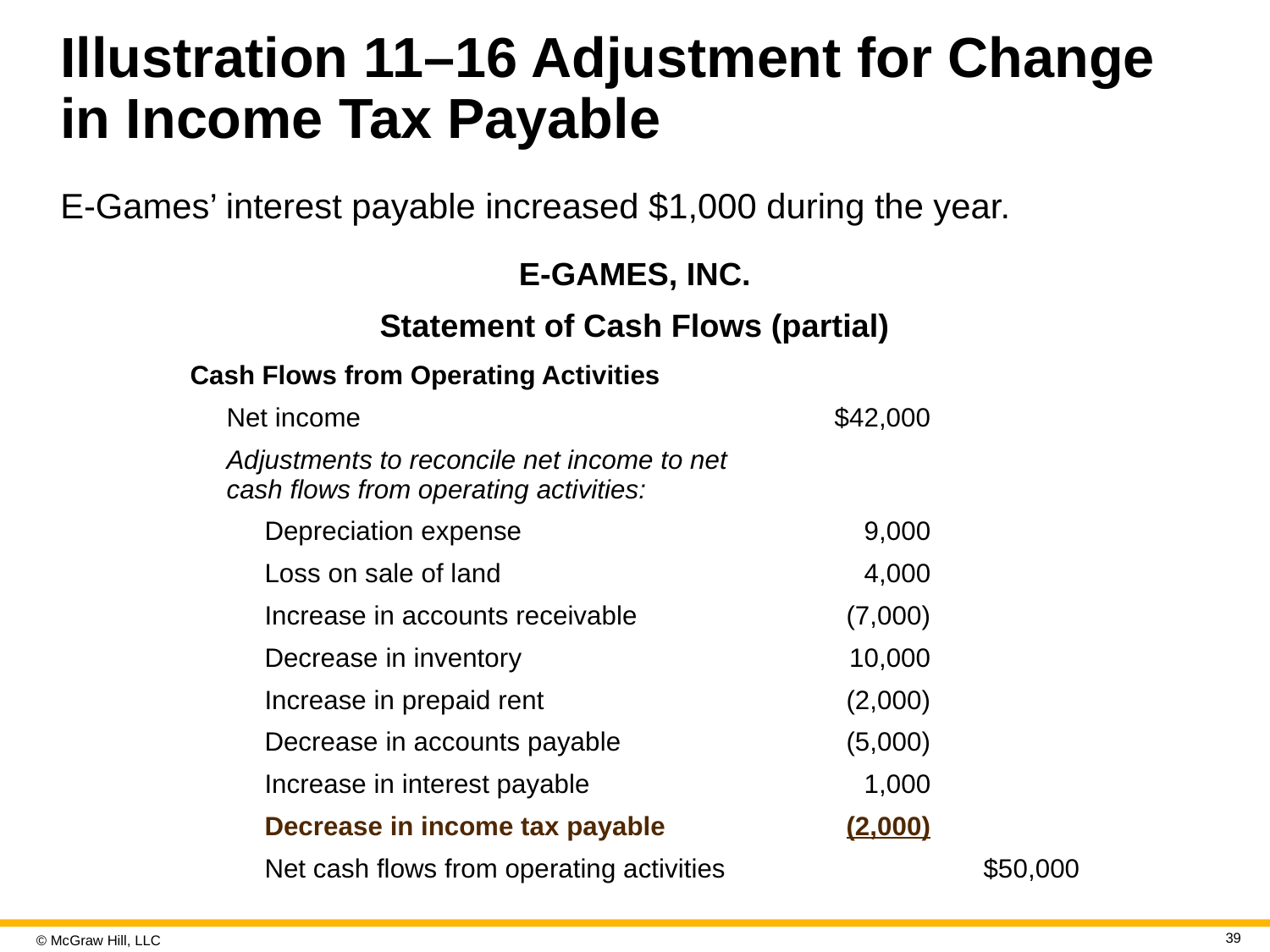

# Illustration 11–16 Adjustment for Change in Income Tax Payable
E-Games’ interest payable increased $1,000 during the year.
E-GAMES, INC.
Statement of Cash Flows (partial)
| Cash Flows from Operating Activities |  |  |
| --- | --- | --- |
| Net income | $42,000 |  |
| Adjustments to reconcile net income to net cash flows from operating activities: |  |  |
| Depreciation expense | 9,000 |  |
| Loss on sale of land | 4,000 |  |
| Increase in accounts receivable | (7,000) |  |
| Decrease in inventory | 10,000 |  |
| Increase in prepaid rent | (2,000) |  |
| Decrease in accounts payable | (5,000) |  |
| Increase in interest payable | 1,000 |  |
| Decrease in income tax payable | (2,000) |  |
| Net cash flows from operating activities |  | $50,000 |
39